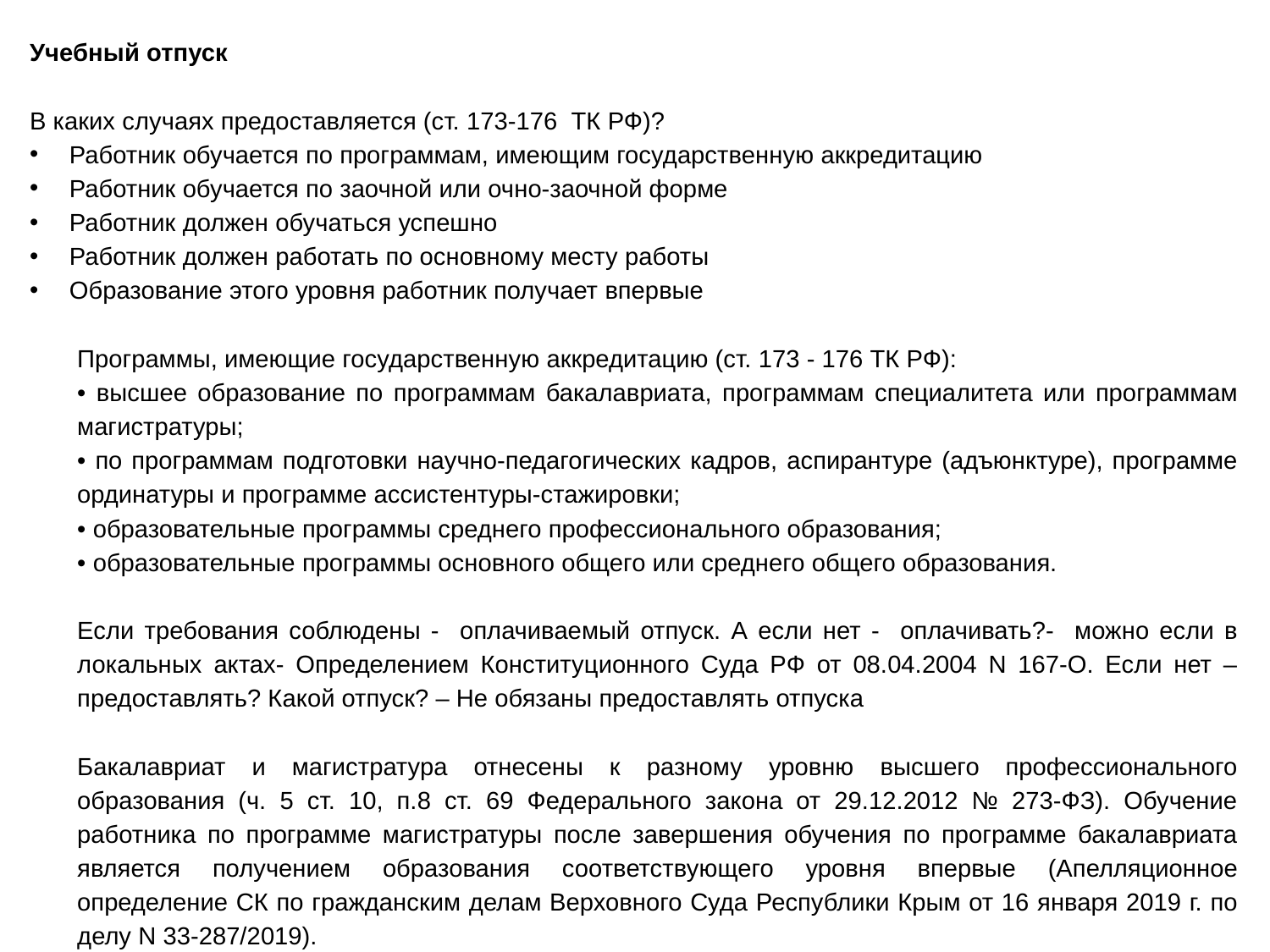

Учебный отпуск

В каких случаях предоставляется (ст. 173-176  ТК РФ)?
Работник обучается по программам, имеющим государственную аккредитацию
Работник обучается по заочной или очно-заочной форме
Работник должен обучаться успешно
Работник должен работать по основному месту работы
Образование этого уровня работник получает впервые

Программы, имеющие государственную аккредитацию (ст. 173 - 176 ТК РФ):
• высшее образование по программам бакалавриата, программам специалитета или программам магистратуры;
• по программам подготовки научно-педагогических кадров, аспирантуре (адъюнктуре), программе ординатуры и программе ассистентуры-стажировки;
• образовательные программы среднего профессионального образования;
• образовательные программы основного общего или среднего общего образования.

Если требования соблюдены -  оплачиваемый отпуск. А если нет -  оплачивать?-  можно если в локальных актах- Определением Конституционного Суда РФ от 08.04.2004 N 167-О. Если нет – предоставлять? Какой отпуск? – Не обязаны предоставлять отпуска

Бакалавриат и магистратура отнесены к разному уровню высшего профессионального образования (ч. 5 ст. 10, п.8 ст. 69 Федерального закона от 29.12.2012 № 273-ФЗ). Обучение работника по программе магистратуры после завершения обучения по программе бакалавриата является получением образования соответствующего уровня впервые (Апелляционное определение СК по гражданским делам Верховного Суда Республики Крым от 16 января 2019 г. по делу N 33-287/2019).

Дипломы
Диплом «Мастер делового администрирования –  Master of Business Administration (MBA)» на русском языке
Диплом Master of Business Administration с логотипом UNESCO на английском языке